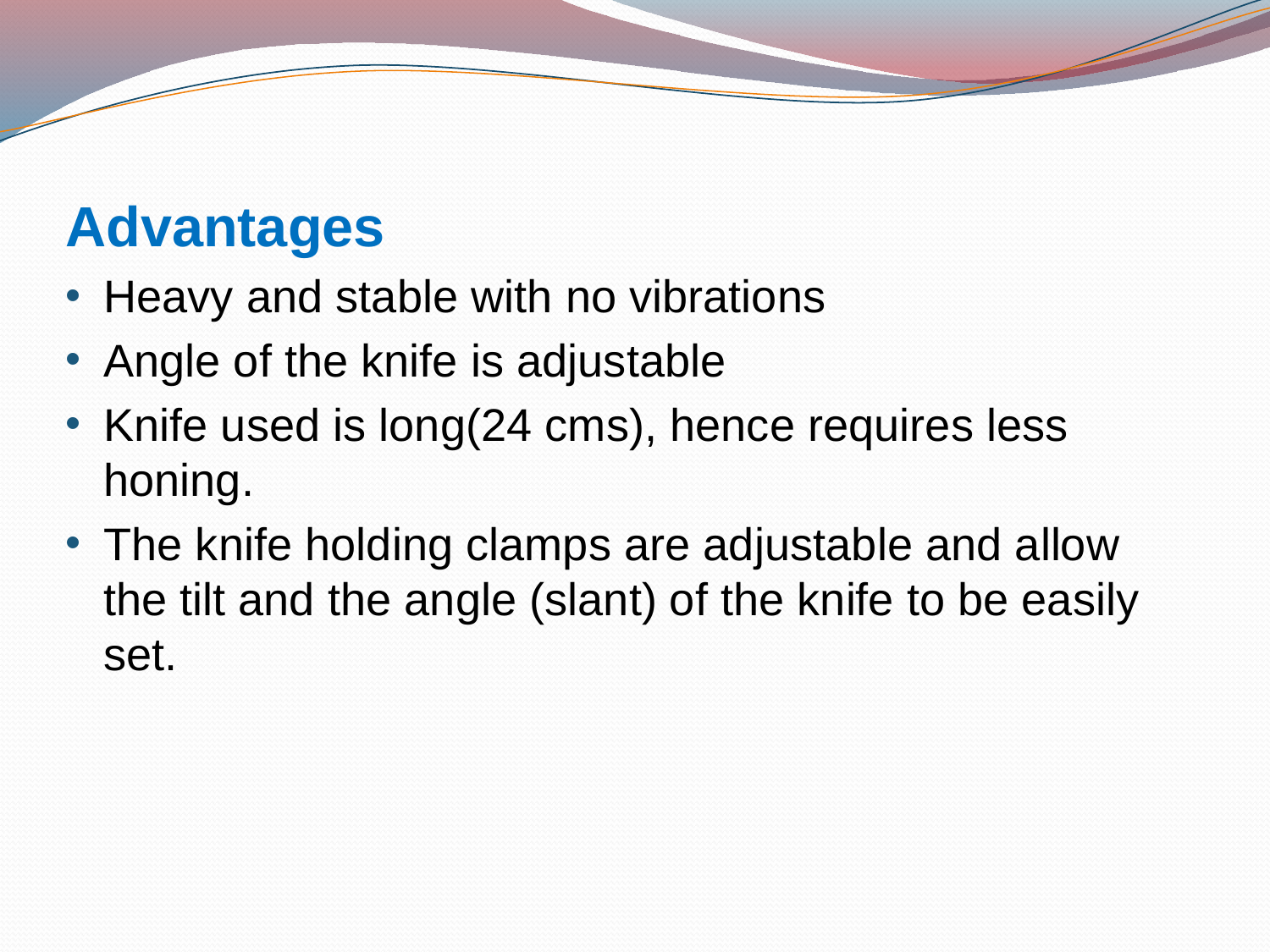

Advantages
Heavy and stable with no vibrations
Angle of the knife is adjustable
Knife used is long(24 cms), hence requires less honing.
The knife holding clamps are adjustable and allow the tilt and the angle (slant) of the knife to be easily set.